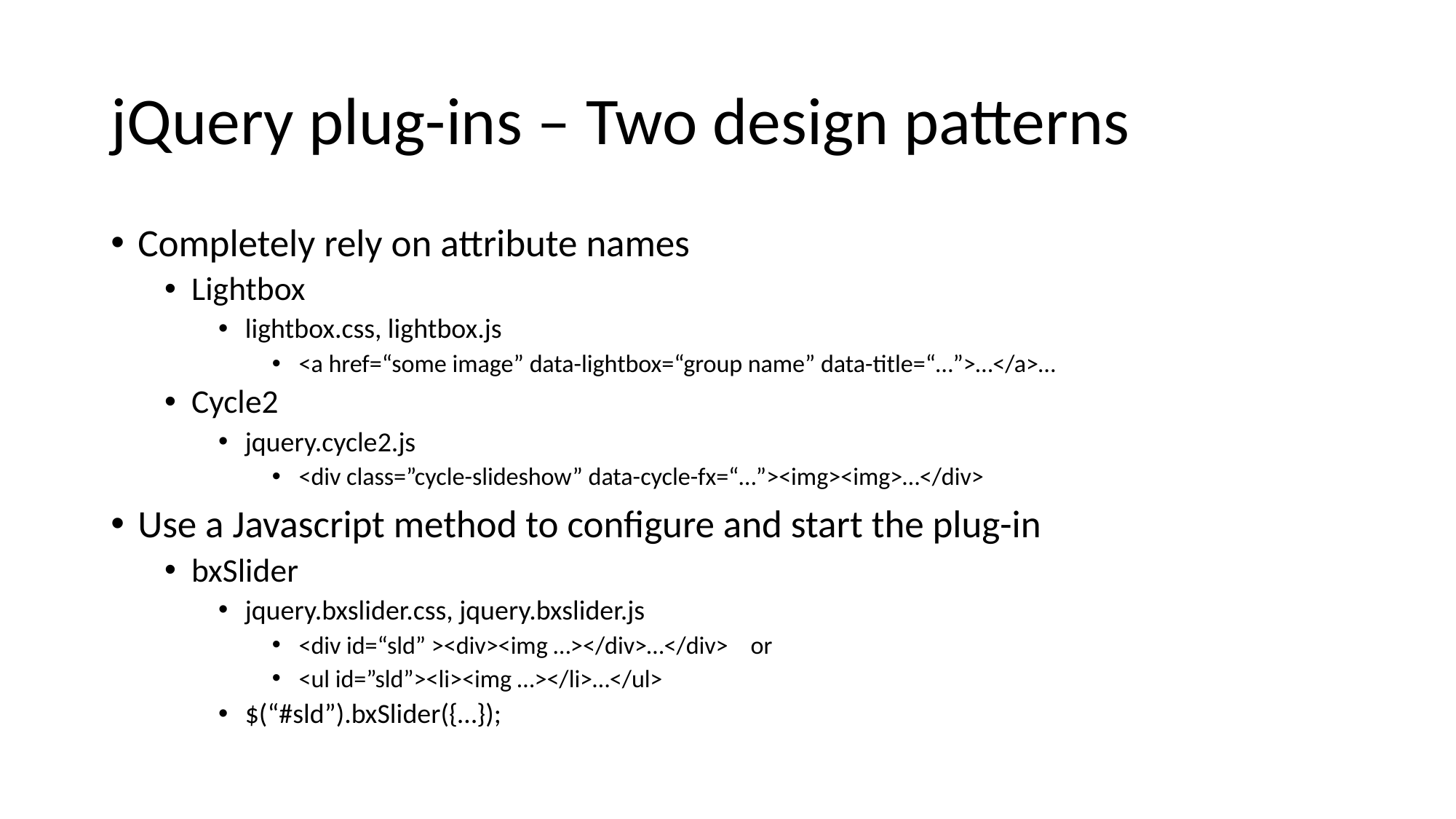

# jQuery plug-ins – Two design patterns
Completely rely on attribute names
Lightbox
lightbox.css, lightbox.js
<a href=“some image” data-lightbox=“group name” data-title=“…”>…</a>…
Cycle2
jquery.cycle2.js
<div class=”cycle-slideshow” data-cycle-fx=“…”><img><img>…</div>
Use a Javascript method to configure and start the plug-in
bxSlider
jquery.bxslider.css, jquery.bxslider.js
<div id=“sld” ><div><img …></div>…</div>    or
<ul id=”sld”><li><img …></li>…</ul>
$(“#sld”).bxSlider({…});